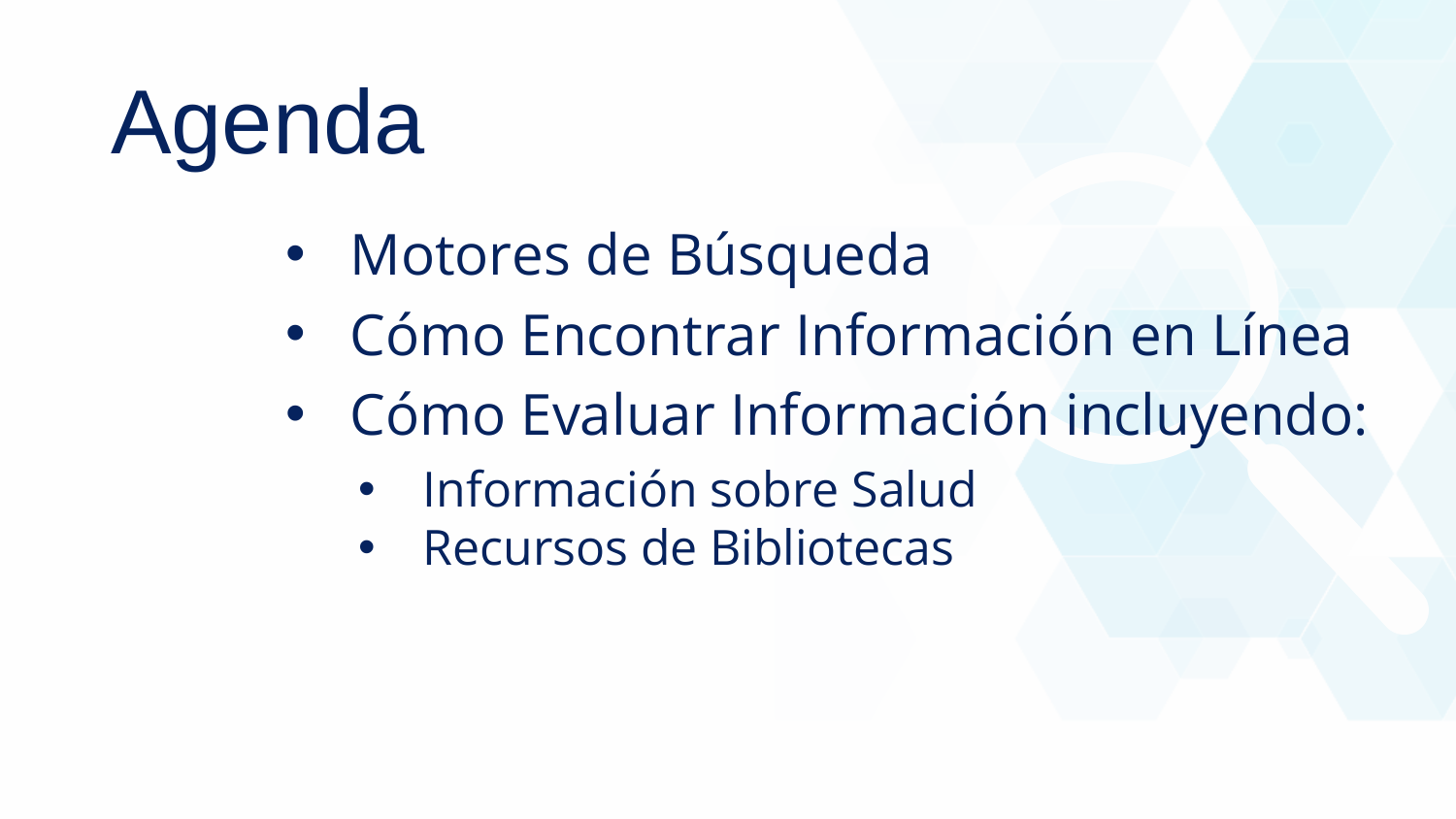

Agenda
Motores de Búsqueda
Cómo Encontrar Información en Línea
Cómo Evaluar Información incluyendo:
Información sobre Salud
Recursos de Bibliotecas